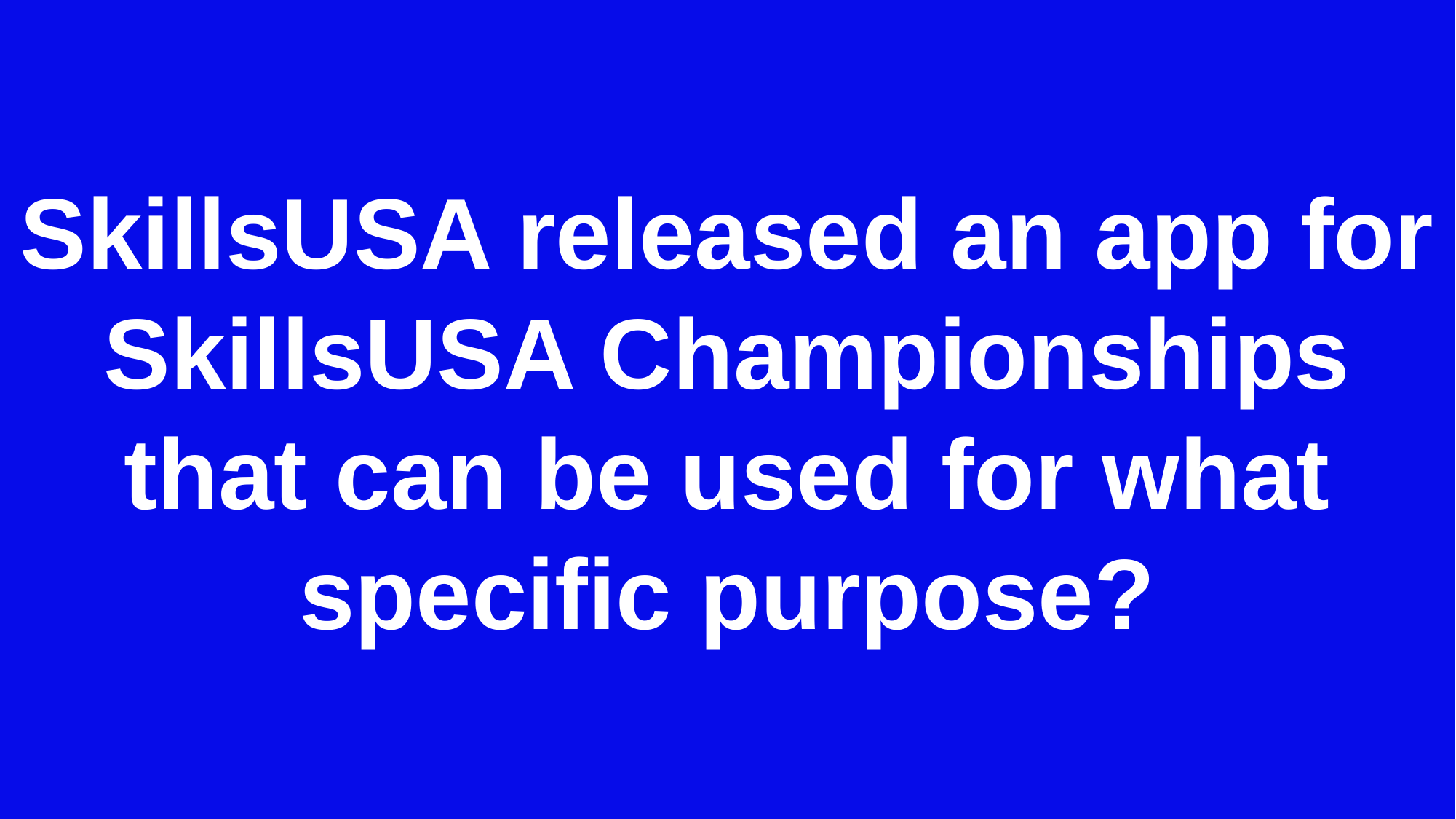

SkillsUSA released an app for SkillsUSA Championships that can be used for what specific purpose?